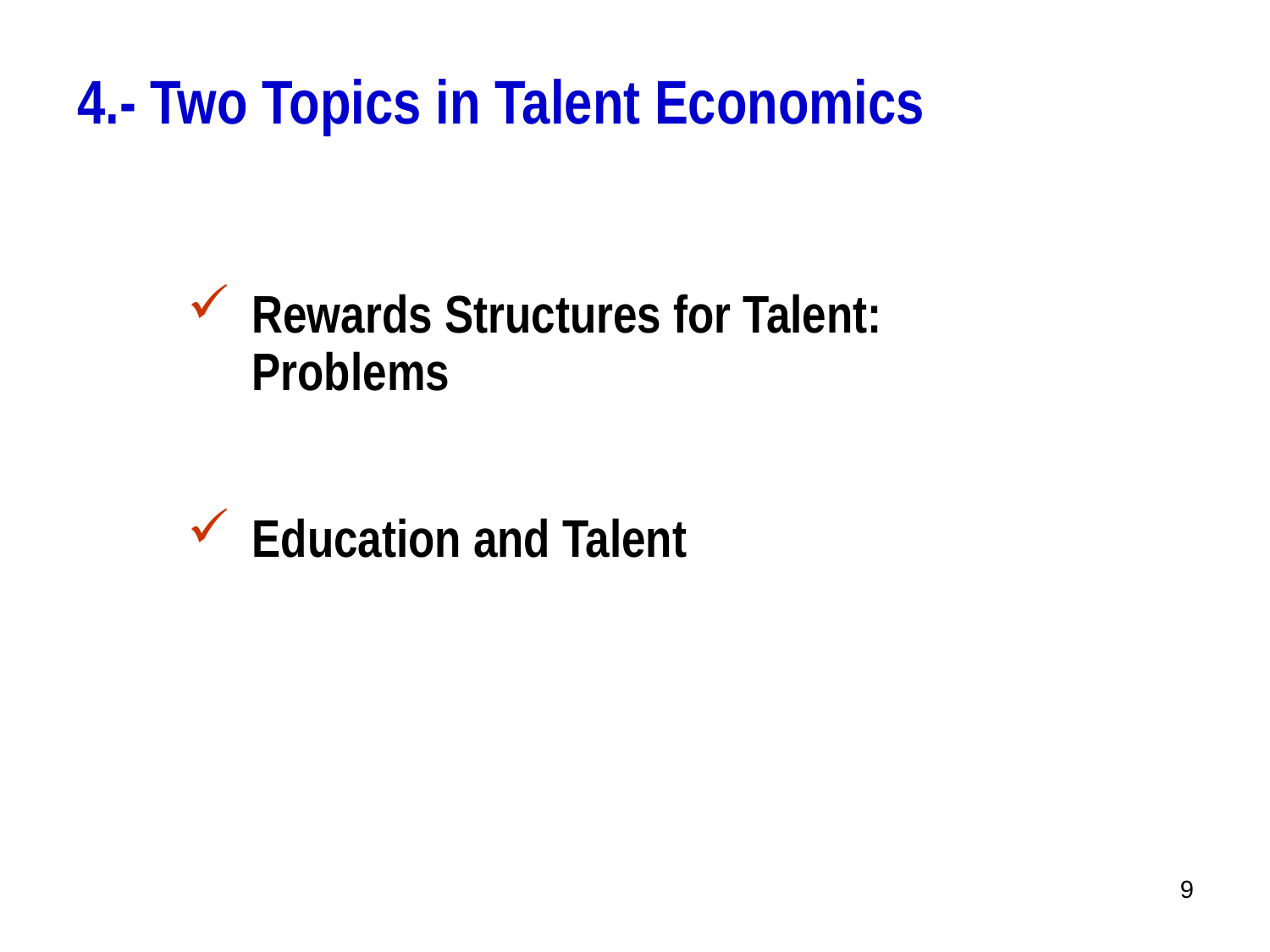

4.- Two Topics in Talent Economics
Rewards Structures for Talent: Problems

Education and Talent
9